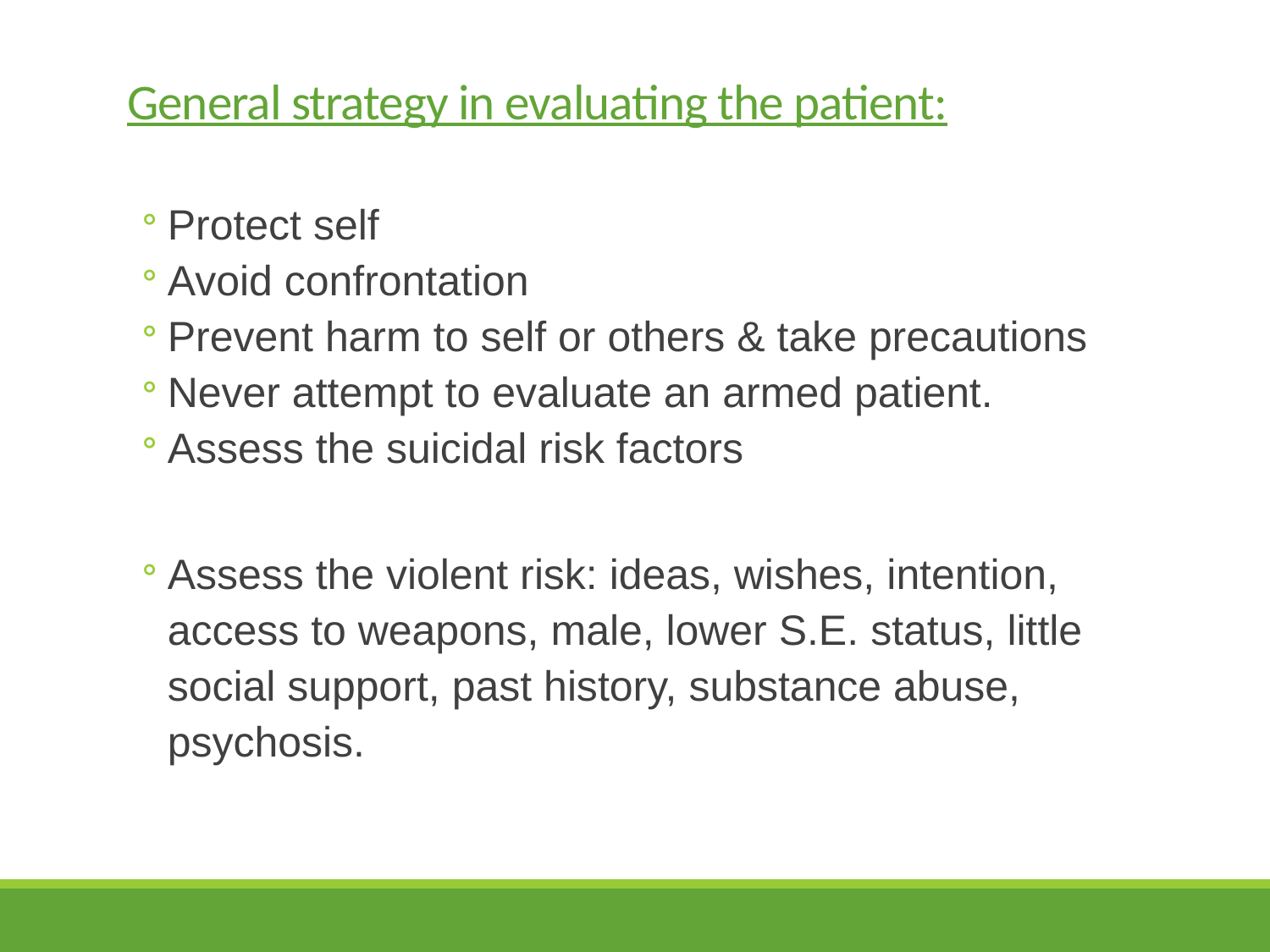

# General strategy in evaluating the patient:
Protect self
Avoid confrontation
Prevent harm to self or others & take precautions
Never attempt to evaluate an armed patient.
Assess the suicidal risk factors

Assess the violent risk: ideas, wishes, intention, access to weapons, male, lower S.E. status, little social support, past history, substance abuse, psychosis.